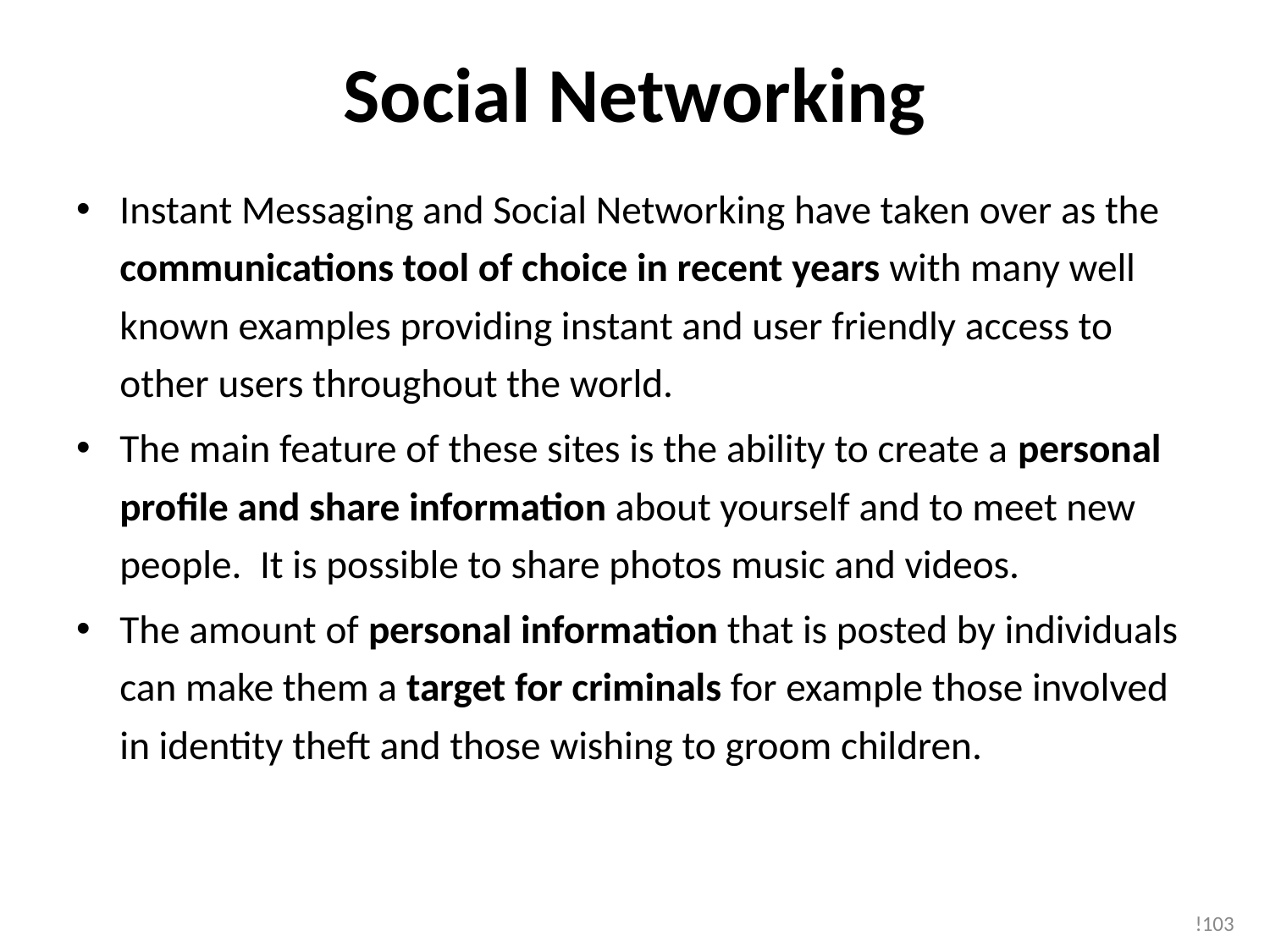

# Social Networking
Instant Messaging and Social Networking have taken over as the communications tool of choice in recent years with many well known examples providing instant and user friendly access to other users throughout the world.
The main feature of these sites is the ability to create a personal profile and share information about yourself and to meet new people.  It is possible to share photos music and videos.
The amount of personal information that is posted by individuals can make them a target for criminals for example those involved in identity theft and those wishing to groom children.
!103